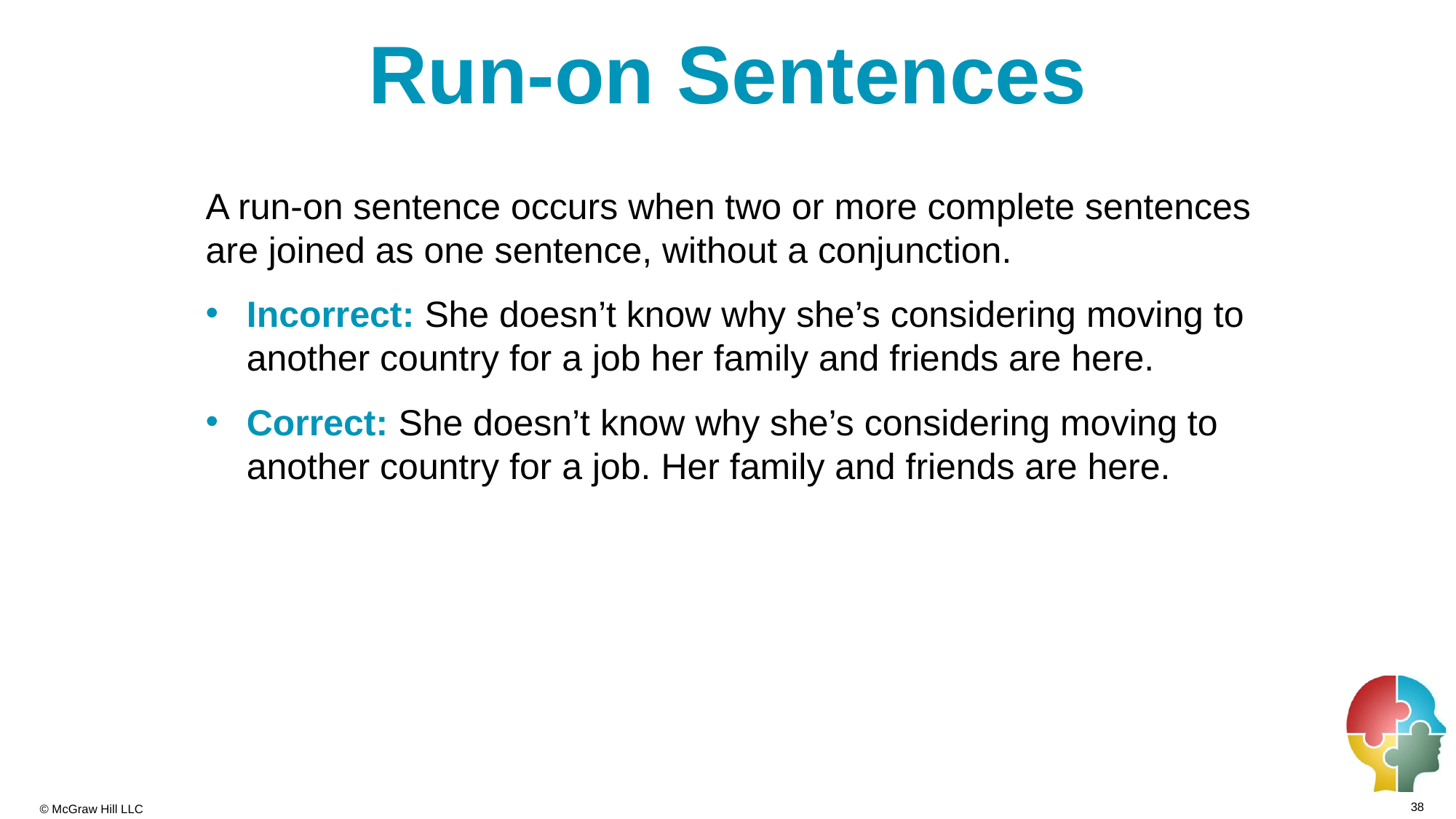

# Run-on Sentences
A run-on sentence occurs when two or more complete sentences are joined as one sentence, without a conjunction.
Incorrect: She doesn’t know why she’s considering moving to another country for a job her family and friends are here.
Correct: She doesn’t know why she’s considering moving to another country for a job. Her family and friends are here.
38